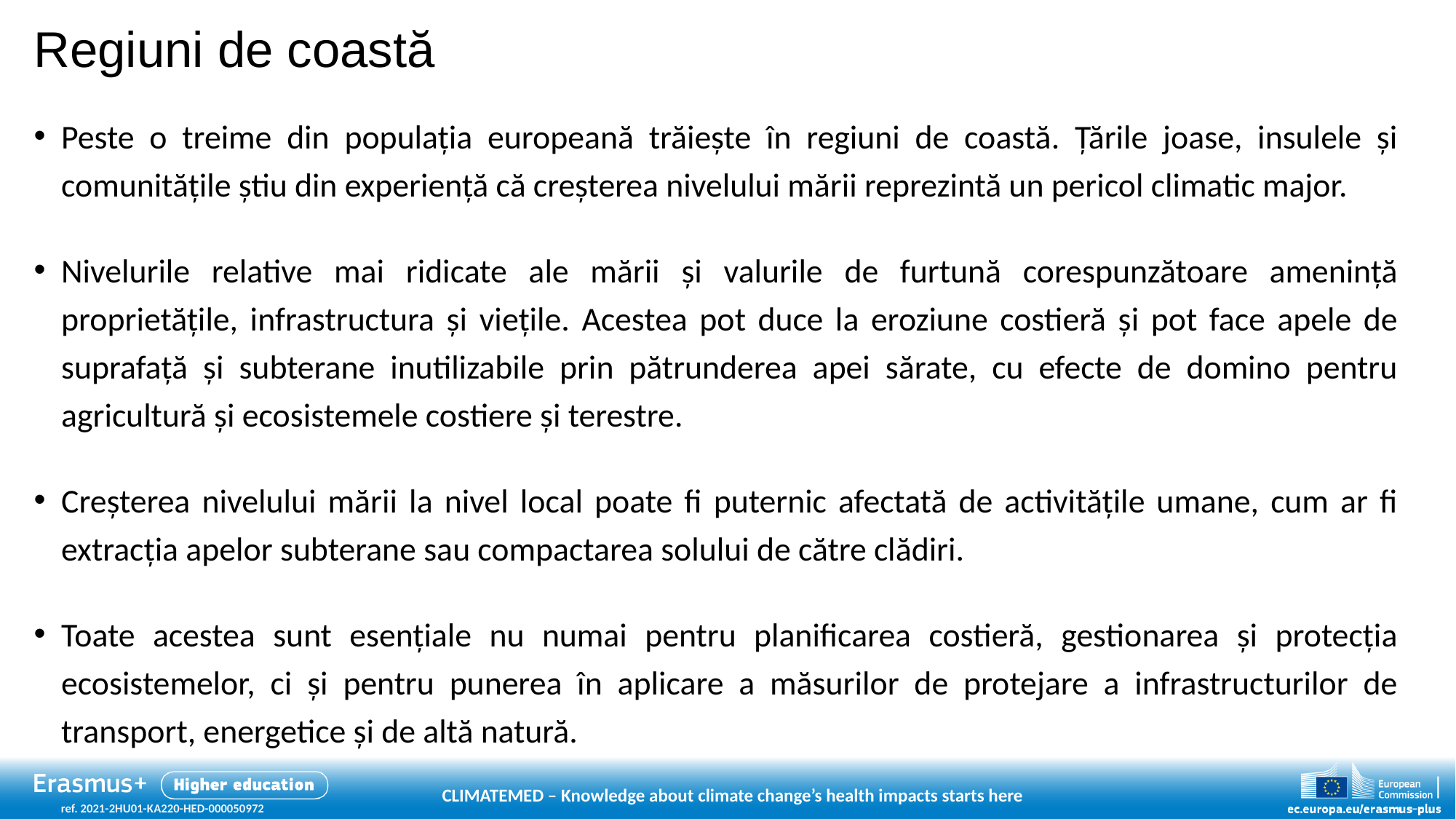

# Regiuni de coastă
Peste o treime din populația europeană trăiește în regiuni de coastă. Țările joase, insulele și comunitățile știu din experiență că creșterea nivelului mării reprezintă un pericol climatic major.
Nivelurile relative mai ridicate ale mării și valurile de furtună corespunzătoare amenință proprietățile, infrastructura și viețile. Acestea pot duce la eroziune costieră și pot face apele de suprafață și subterane inutilizabile prin pătrunderea apei sărate, cu efecte de domino pentru agricultură și ecosistemele costiere și terestre.
Creșterea nivelului mării la nivel local poate fi puternic afectată de activitățile umane, cum ar fi extracția apelor subterane sau compactarea solului de către clădiri.
Toate acestea sunt esențiale nu numai pentru planificarea costieră, gestionarea și protecția ecosistemelor, ci și pentru punerea în aplicare a măsurilor de protejare a infrastructurilor de transport, energetice și de altă natură.